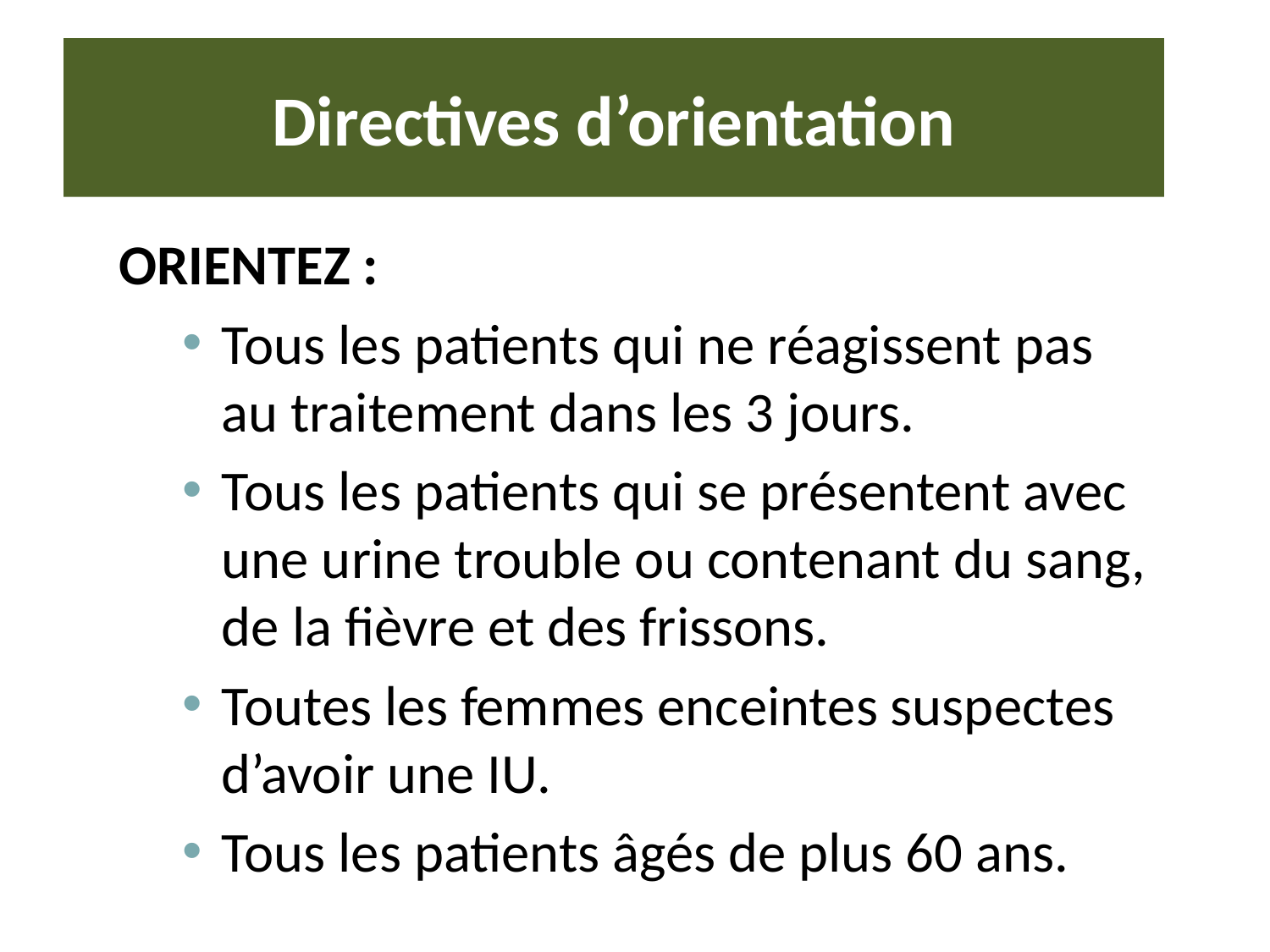

# Directives d’orientation
ORIENTEZ :
Tous les patients qui ne réagissent pas au traitement dans les 3 jours.
Tous les patients qui se présentent avec une urine trouble ou contenant du sang, de la fièvre et des frissons.
Toutes les femmes enceintes suspectes d’avoir une IU.
Tous les patients âgés de plus 60 ans.